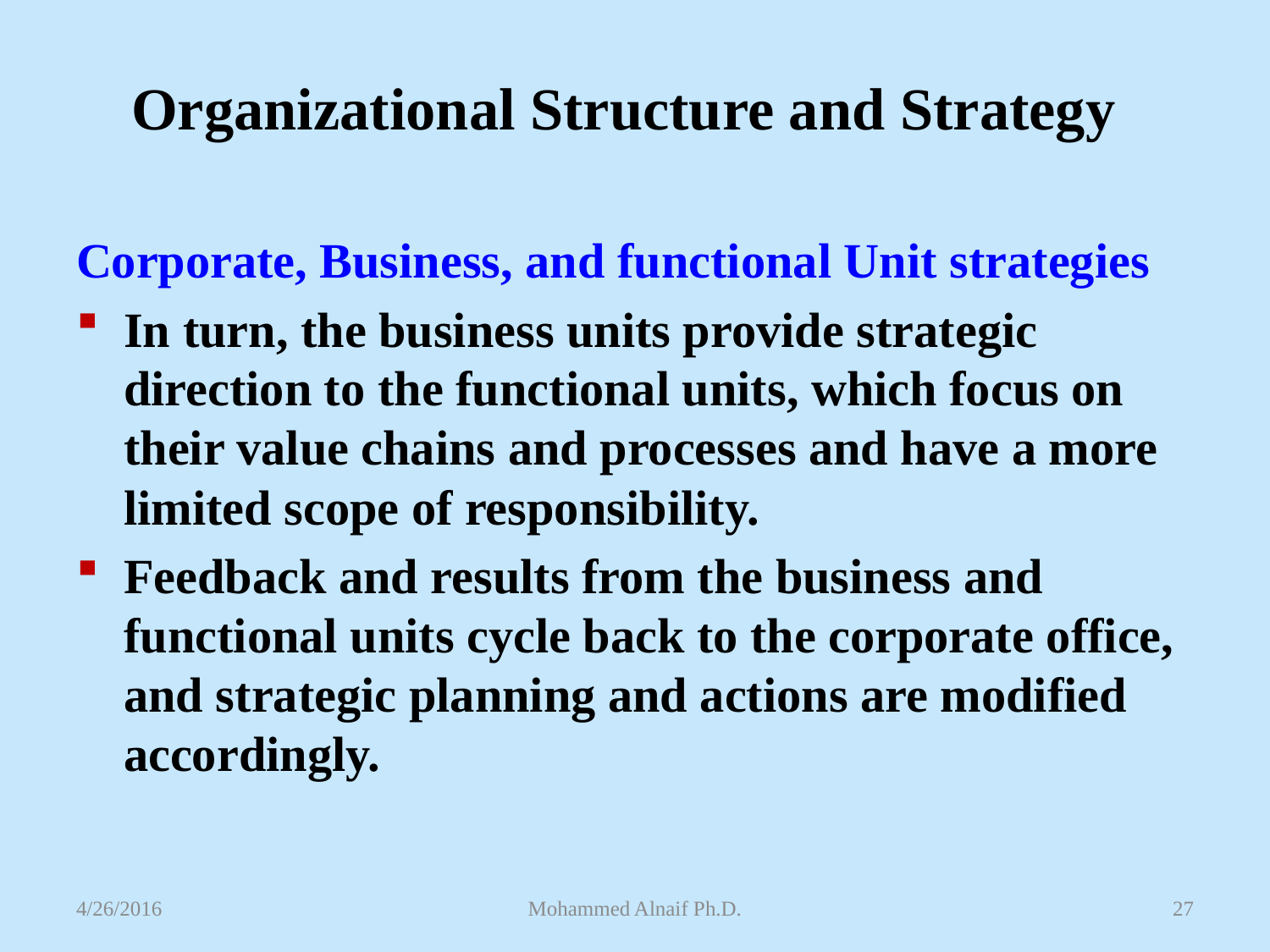

# Organizational Structure and Strategy
Corporate, Business, and functional Unit strategies
In turn, the business units provide strategic direction to the functional units, which focus on their value chains and processes and have a more limited scope of responsibility.
Feedback and results from the business and functional units cycle back to the corporate office, and strategic planning and actions are modified accordingly.
4/26/2016
Mohammed Alnaif Ph.D.
27